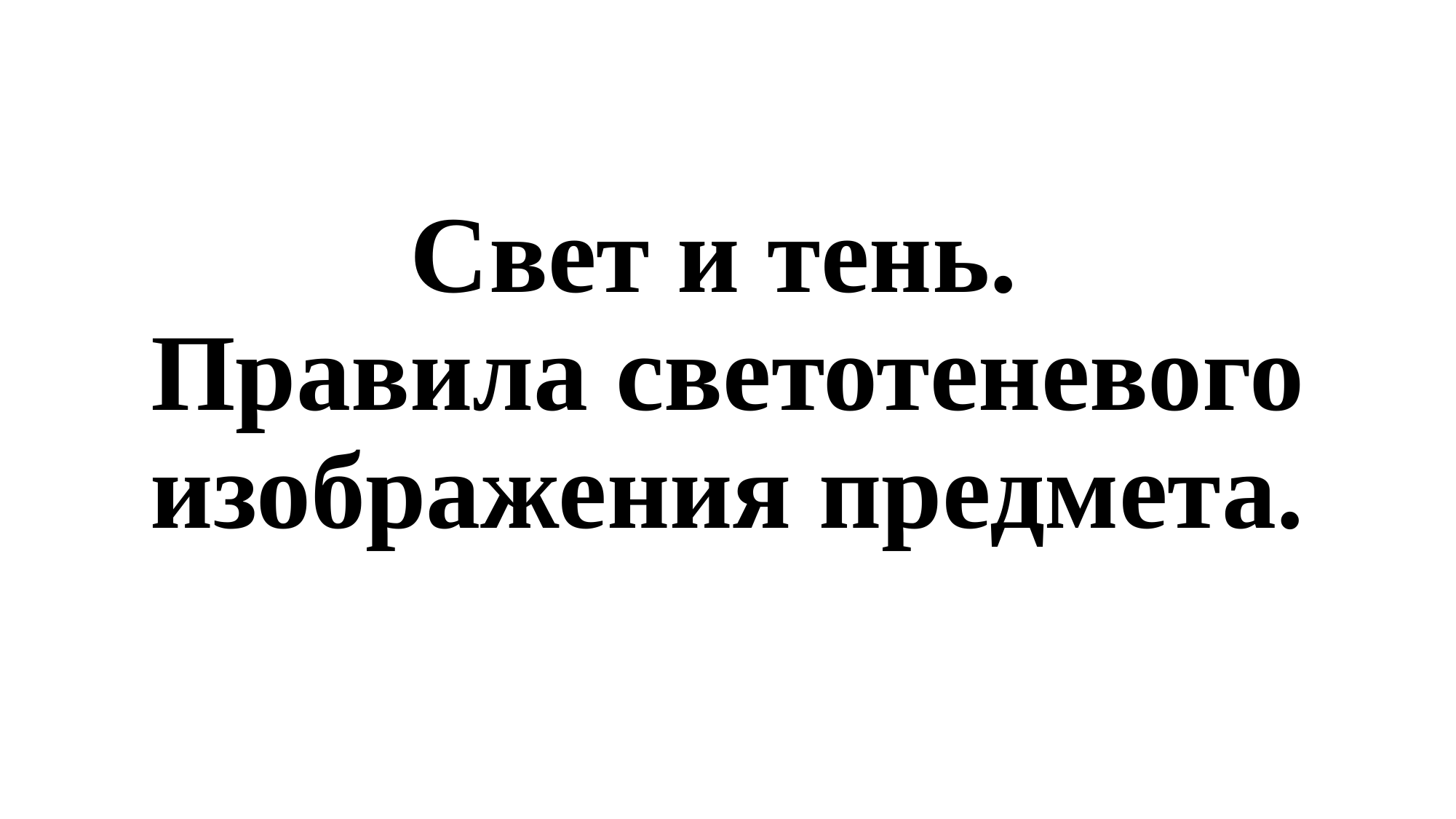

# Свет и тень. Правила светотеневого изображения предмета.